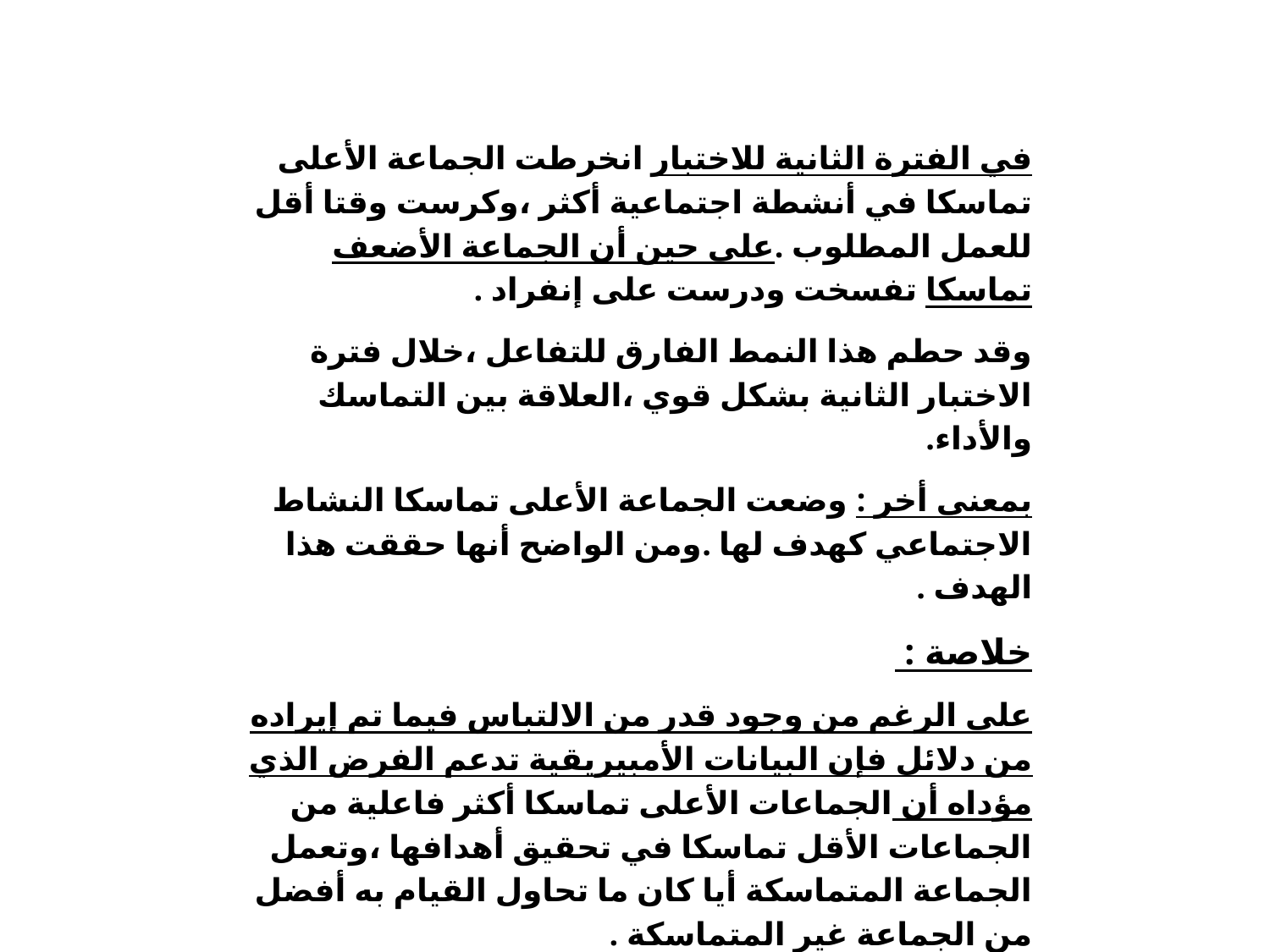

في الفترة الثانية للاختبار انخرطت الجماعة الأعلى تماسكا في أنشطة اجتماعية أكثر ،وكرست وقتا أقل للعمل المطلوب .على حين أن الجماعة الأضعف تماسكا تفسخت ودرست على إنفراد .
وقد حطم هذا النمط الفارق للتفاعل ،خلال فترة الاختبار الثانية بشكل قوي ،العلاقة بين التماسك والأداء.
بمعنى أخر : وضعت الجماعة الأعلى تماسكا النشاط الاجتماعي كهدف لها .ومن الواضح أنها حققت هذا الهدف .
خلاصة :
على الرغم من وجود قدر من الالتباس فيما تم إيراده من دلائل فإن البيانات الأمبيريقية تدعم الفرض الذي مؤداه أن الجماعات الأعلى تماسكا أكثر فاعلية من الجماعات الأقل تماسكا في تحقيق أهدافها ،وتعمل الجماعة المتماسكة أيا كان ما تحاول القيام به أفضل من الجماعة غير المتماسكة .
ذكر سيشور أن التماسك بين الجماعات الصناعية كان مرتبطا بكل من الإنتاجية العالية والمنخفضة اعتمادا على معايير الإنتاج التي أرستها الجماعة .